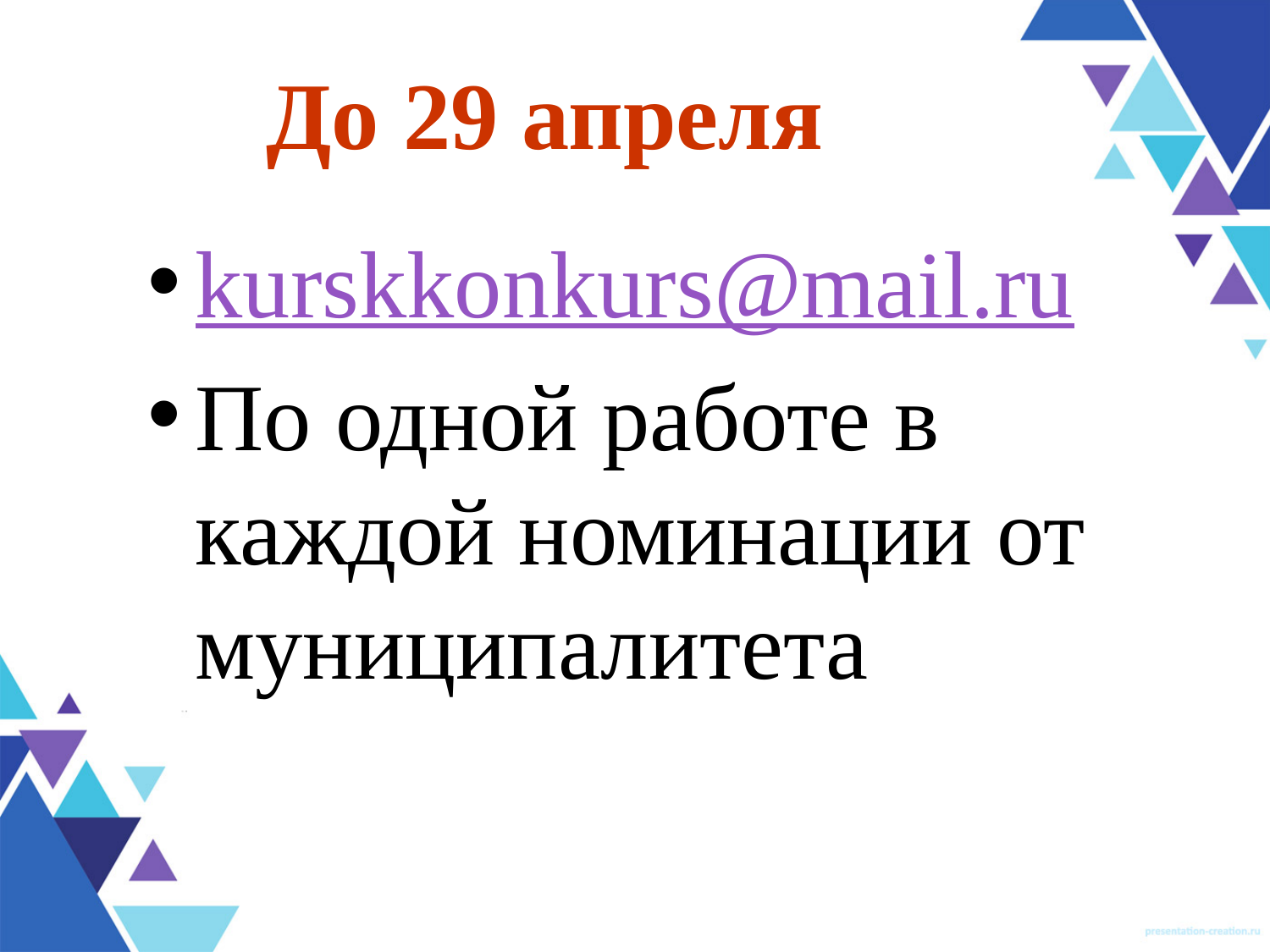

До 29 апреля
kurskkonkurs@mail.ru
По одной работе в каждой номинации от муниципалитета